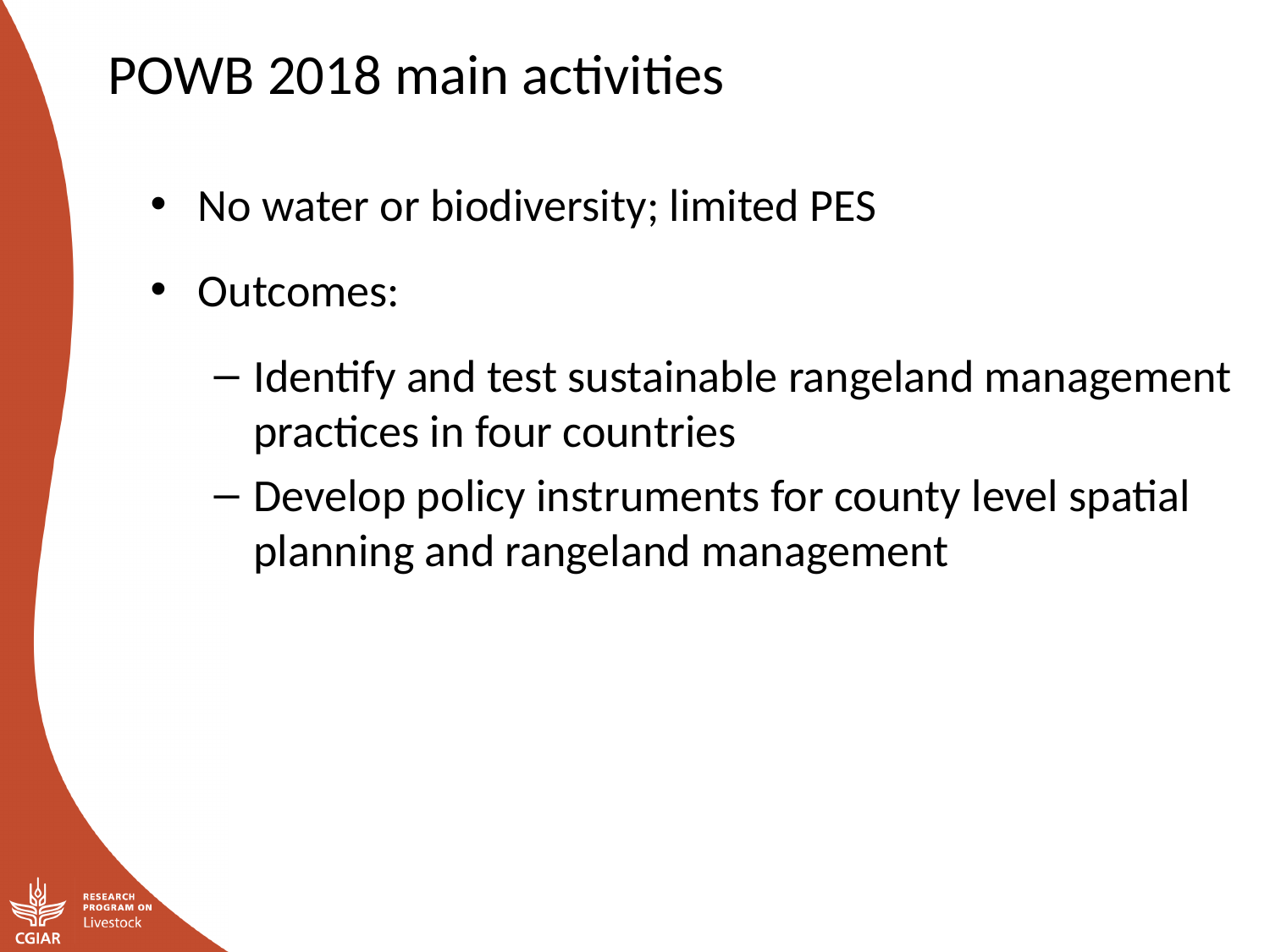

POWB 2018 main activities
No water or biodiversity; limited PES
Outcomes:
Identify and test sustainable rangeland management practices in four countries
Develop policy instruments for county level spatial planning and rangeland management